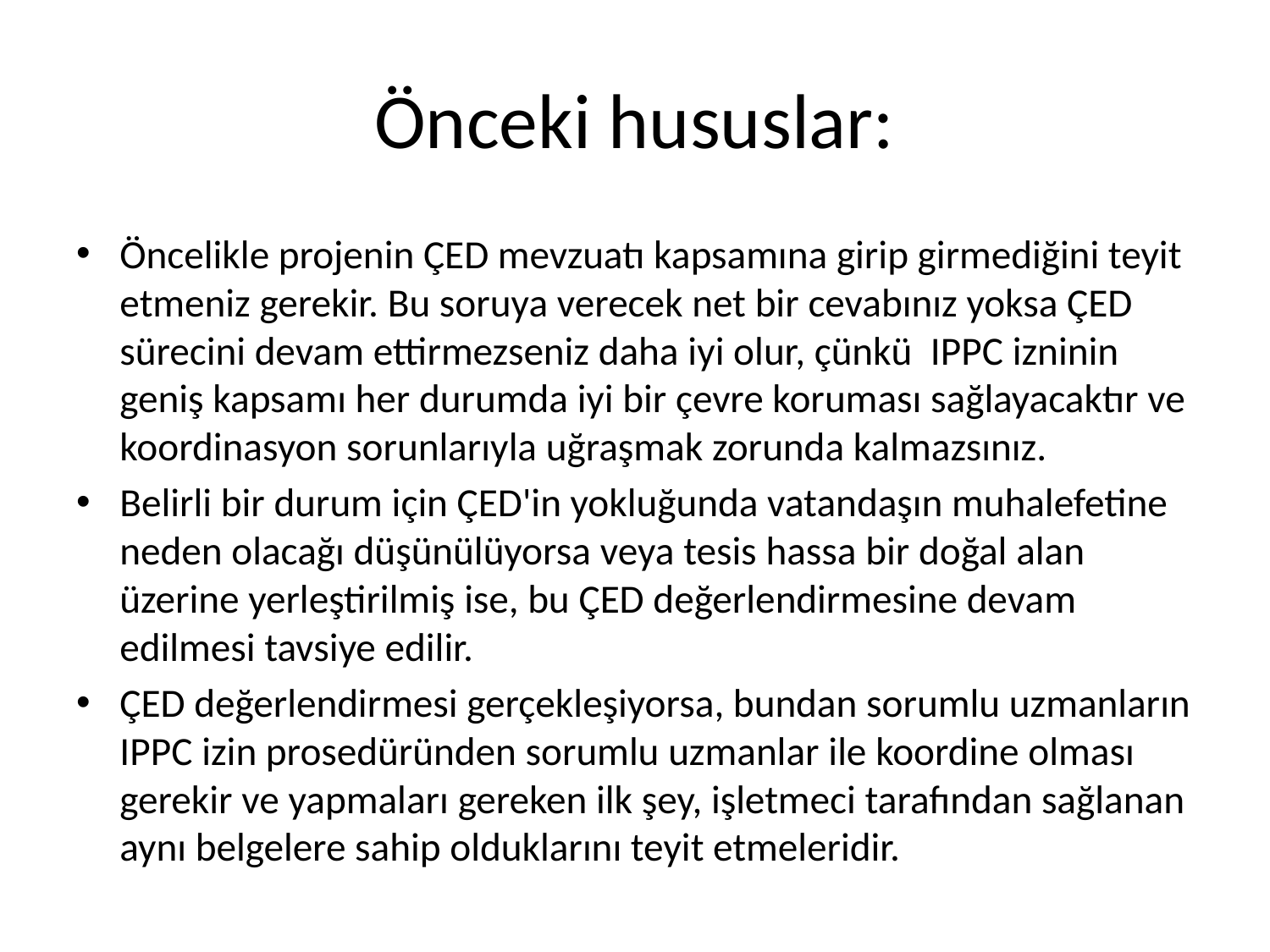

# Önceki hususlar:
Öncelikle projenin ÇED mevzuatı kapsamına girip girmediğini teyit etmeniz gerekir. Bu soruya verecek net bir cevabınız yoksa ÇED sürecini devam ettirmezseniz daha iyi olur, çünkü  IPPC izninin geniş kapsamı her durumda iyi bir çevre koruması sağlayacaktır ve koordinasyon sorunlarıyla uğraşmak zorunda kalmazsınız.
Belirli bir durum için ÇED'in yokluğunda vatandaşın muhalefetine neden olacağı düşünülüyorsa veya tesis hassa bir doğal alan üzerine yerleştirilmiş ise, bu ÇED değerlendirmesine devam edilmesi tavsiye edilir.
ÇED değerlendirmesi gerçekleşiyorsa, bundan sorumlu uzmanların IPPC izin prosedüründen sorumlu uzmanlar ile koordine olması gerekir ve yapmaları gereken ilk şey, işletmeci tarafından sağlanan aynı belgelere sahip olduklarını teyit etmeleridir.